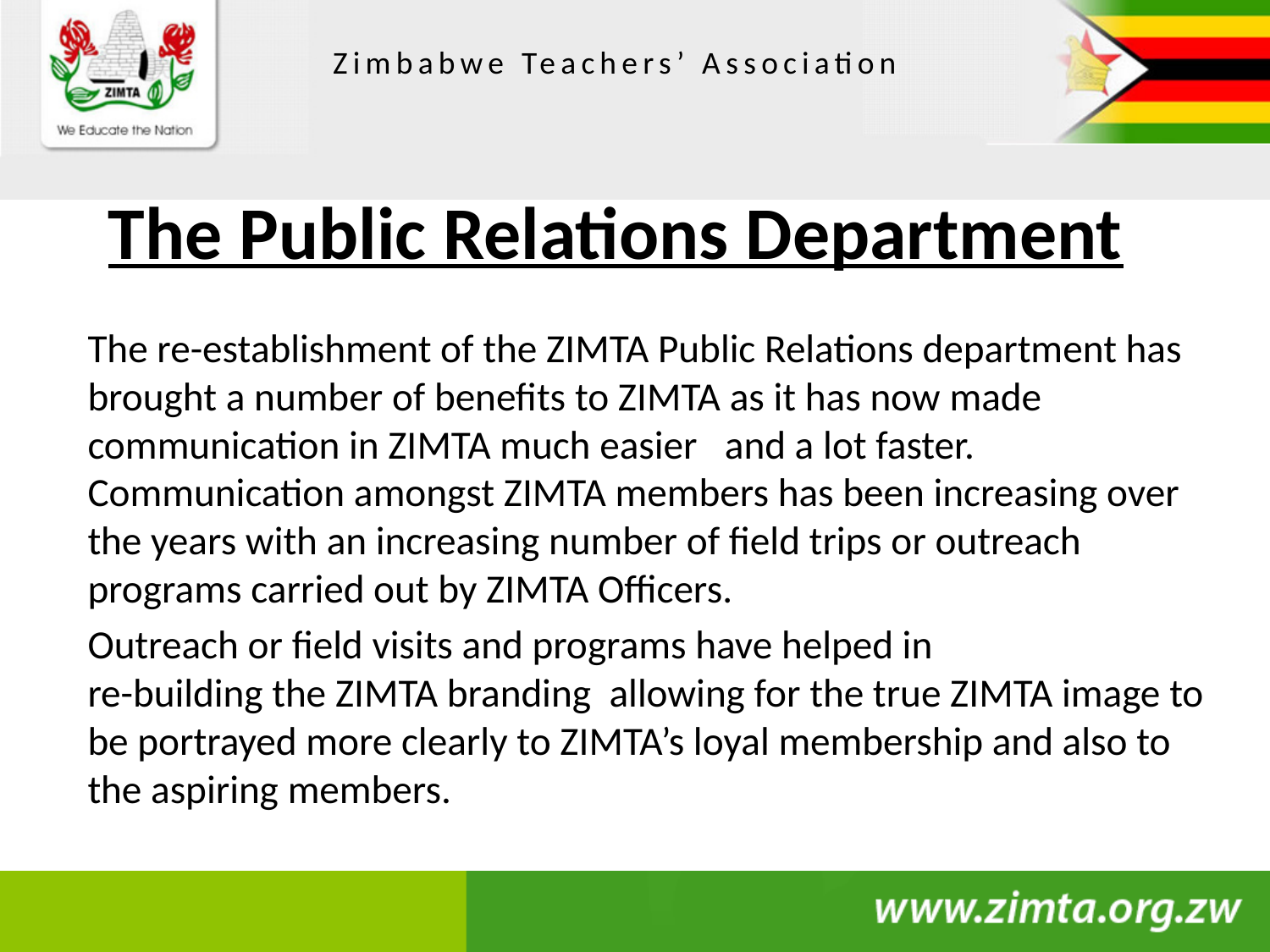

# The Public Relations Department
The re-establishment of the ZIMTA Public Relations department has brought a number of benefits to ZIMTA as it has now made communication in ZIMTA much easier   and a lot faster. Communication amongst ZIMTA members has been increasing over the years with an increasing number of field trips or outreach programs carried out by ZIMTA Officers.
Outreach or field visits and programs have helped in
re-building the ZIMTA branding  allowing for the true ZIMTA image to be portrayed more clearly to ZIMTA’s loyal membership and also to the aspiring members.